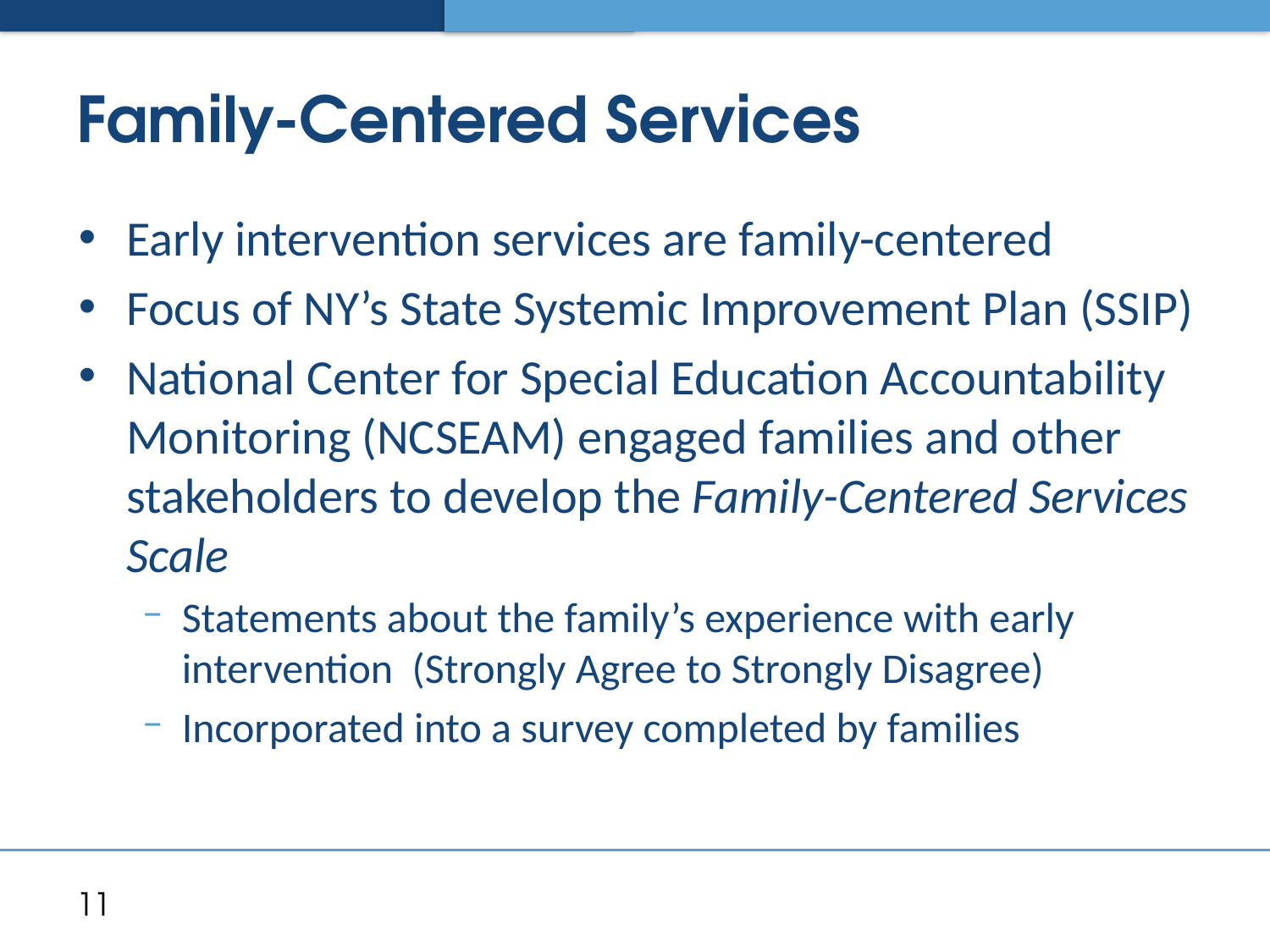

# Family-Centered Services
Early intervention services are family-centered
Focus of NY’s State Systemic Improvement Plan (SSIP)
National Center for Special Education Accountability
Monitoring (NCSEAM) engaged families and other stakeholders to develop the Family-Centered Services Scale
Statements about the family’s experience with early intervention  (Strongly Agree to Strongly Disagree)
Incorporated into a survey completed by families
11